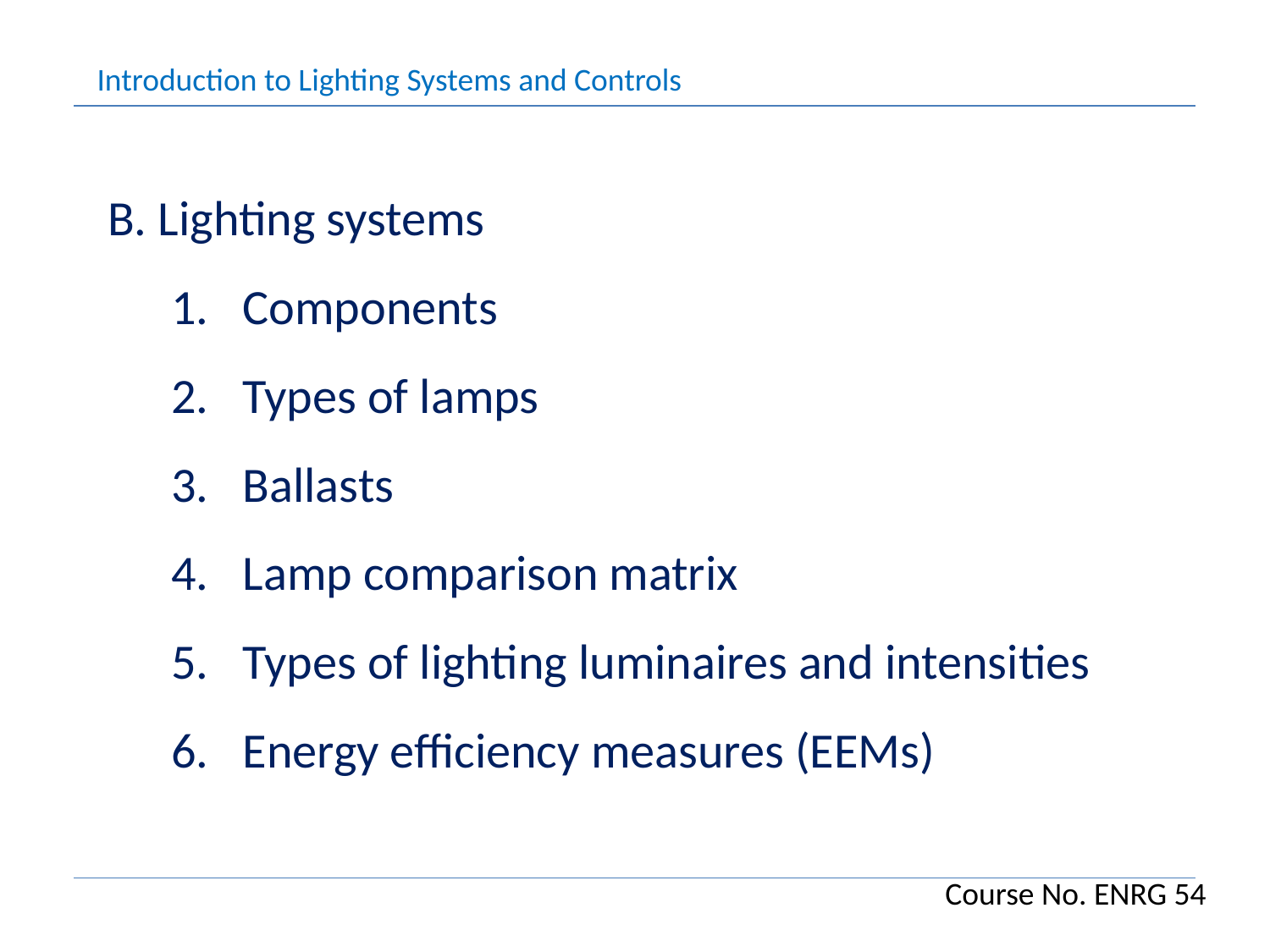

Introduction to Lighting Systems and Controls
B. Lighting systems
Components
Types of lamps
Ballasts
Lamp comparison matrix
Types of lighting luminaires and intensities
Energy efficiency measures (EEMs)
Course No. ENRG 54